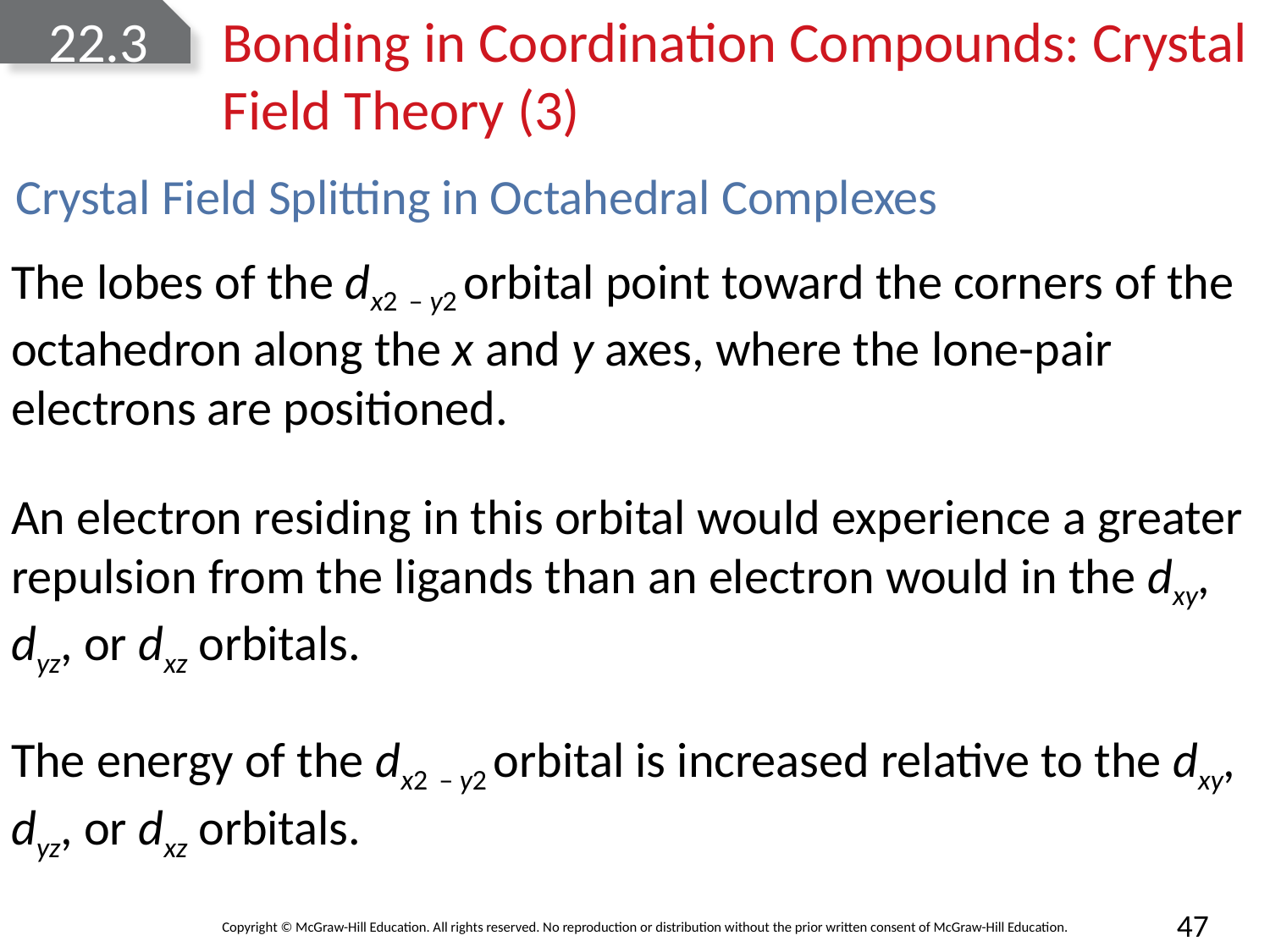

# 22.3	Bonding in Coordination Compounds: Crystal Field Theory (3)
Crystal Field Splitting in Octahedral Complexes
The lobes of the dx2 ‒ y2 orbital point toward the corners of the octahedron along the x and y axes, where the lone-pair electrons are positioned.
An electron residing in this orbital would experience a greater repulsion from the ligands than an electron would in the dxy, dyz, or dxz orbitals.
The energy of the dx2 ‒ y2 orbital is increased relative to the dxy, dyz, or dxz orbitals.